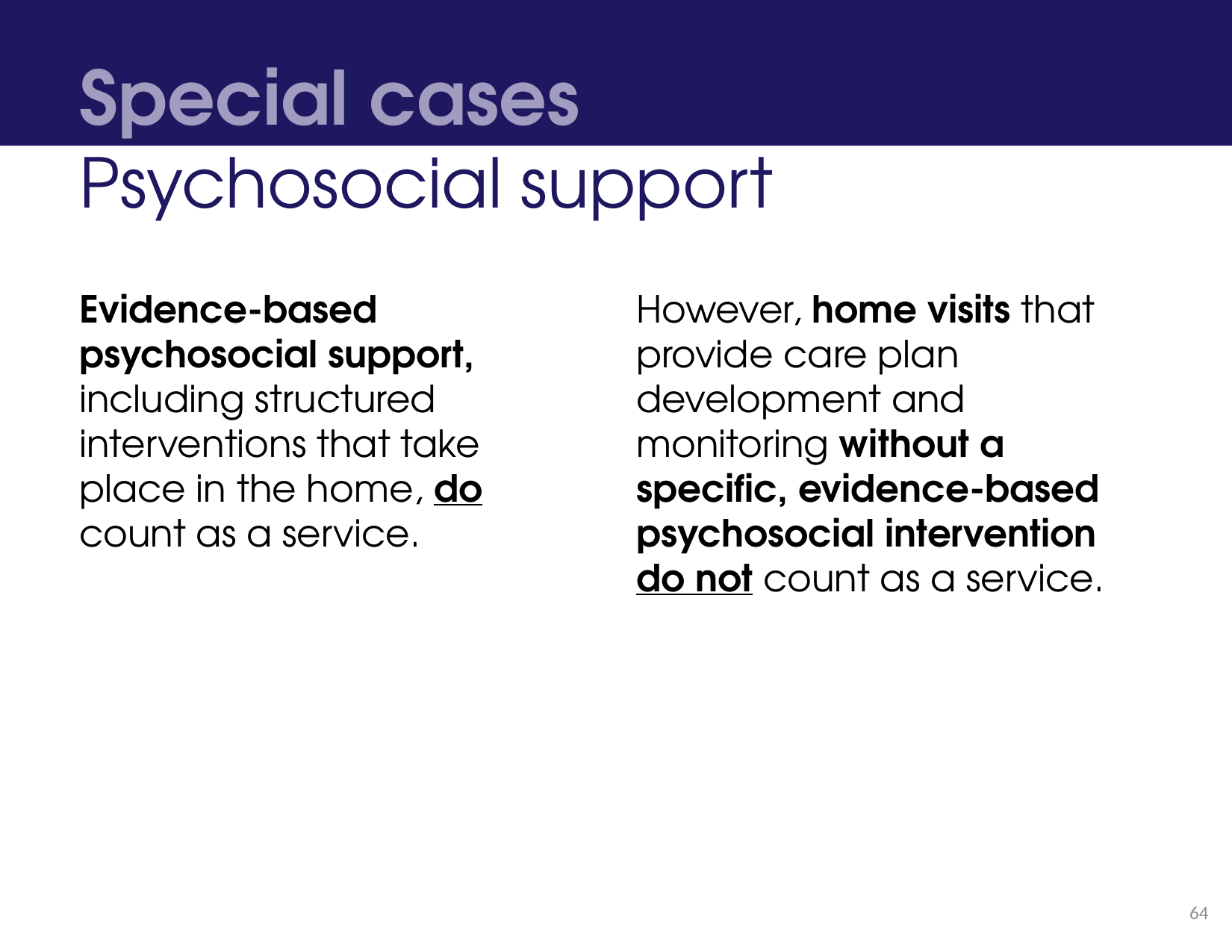

# Special cases
Psychosocial support
Evidence-based psychosocial support, including structured interventions that take place in the home, do count as a service.

However, home visits that provide care plan development and monitoring without a specific, evidence-based psychosocial intervention do not count as a service.
64